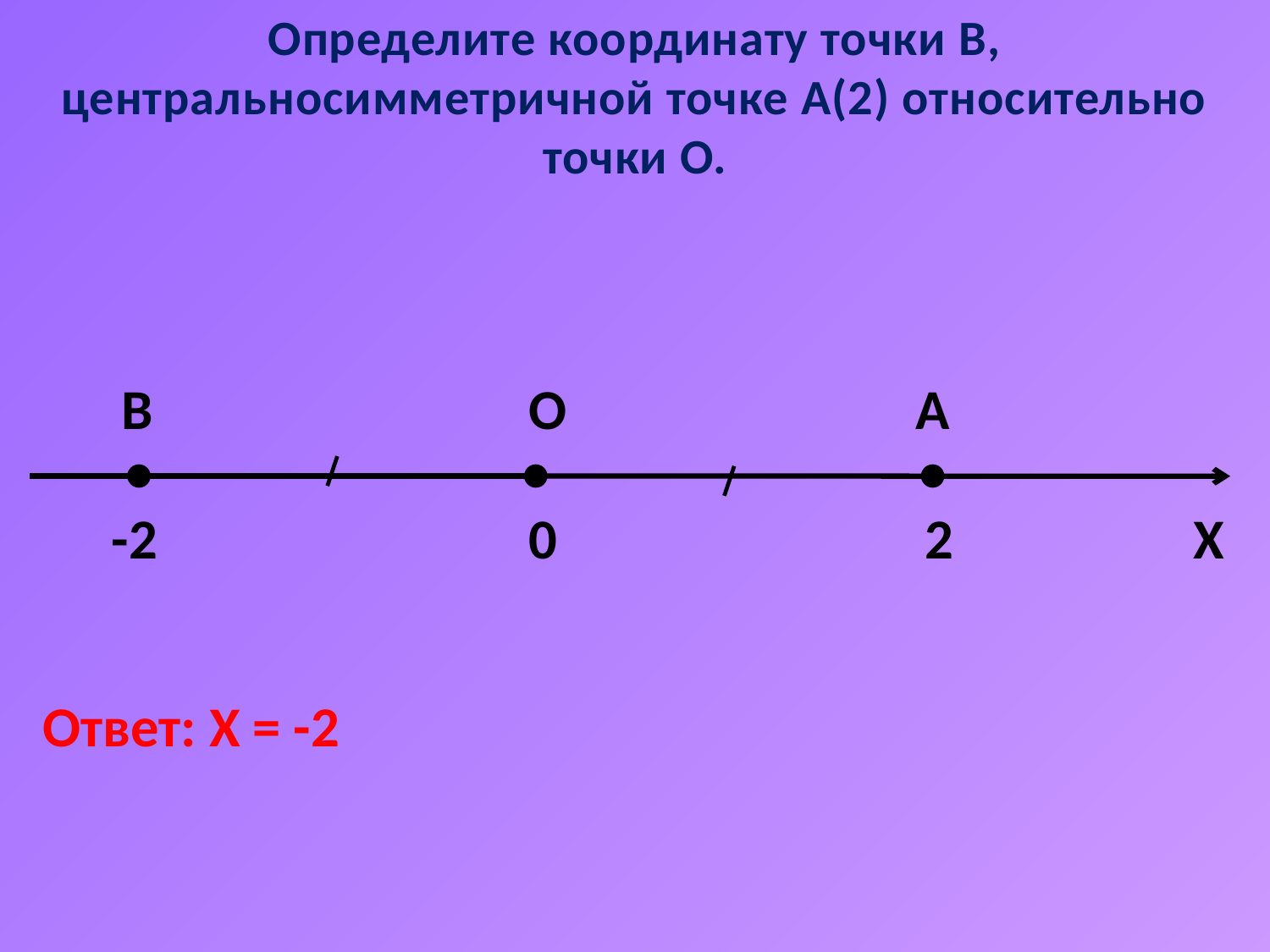

Определите координату точки В, центральносимметричной точке А(2) относительно точки О.
В
О
А

-2
0
2
Х
Ответ: Х = -2